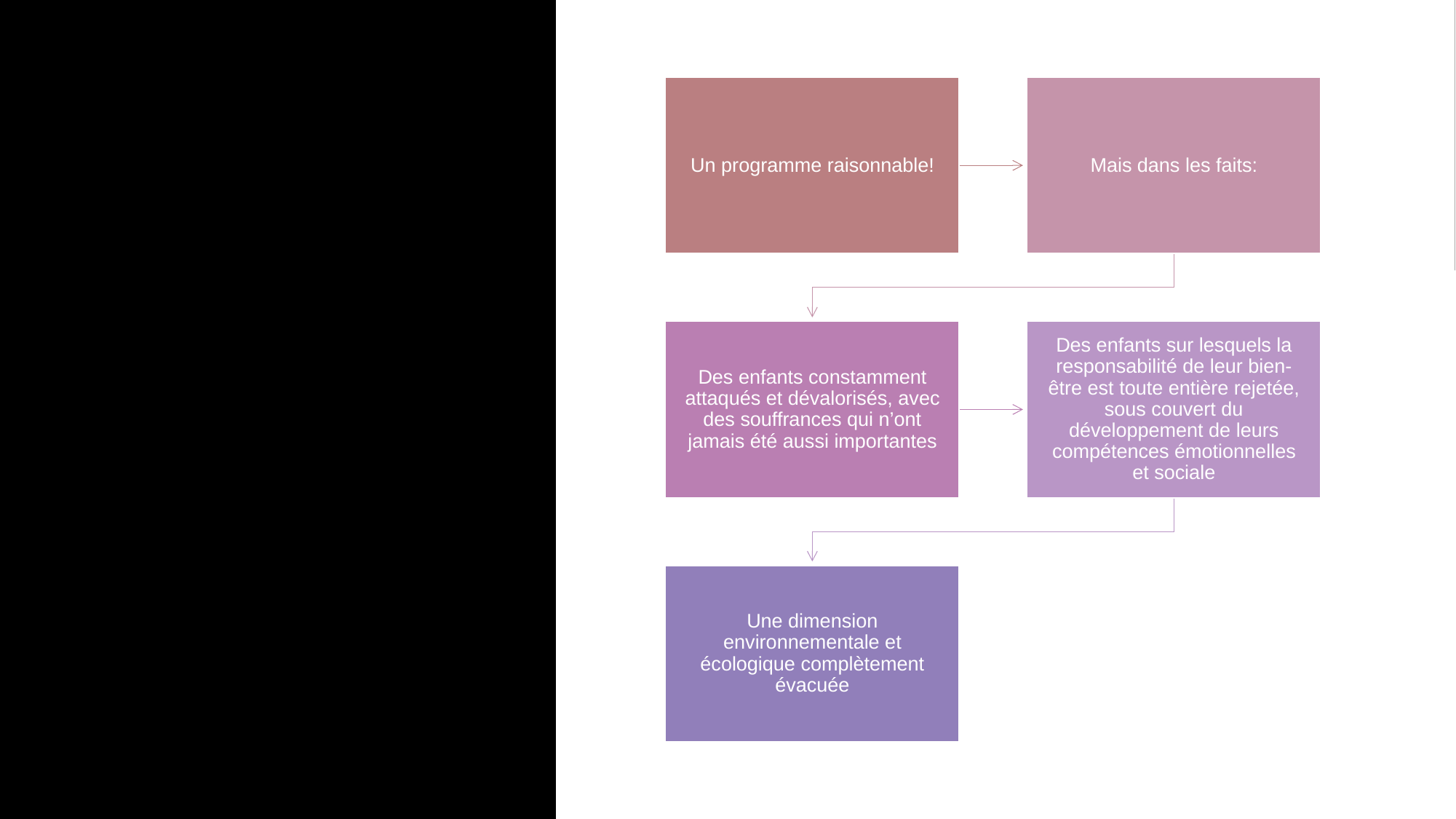

#

Un programme raisonnable!

Mais dans les faits:

Des enfants constamment attaqués et dévalorisés, avec des souffrances qui n’ont jamais été aussi importantes

Des enfants sur lesquels la responsabilité de leur bien-être est toute entière rejetée, sous couvert du développement de leurs compétences émotionnelles et sociale
Une dimension environnementale et écologique complètement évacuée